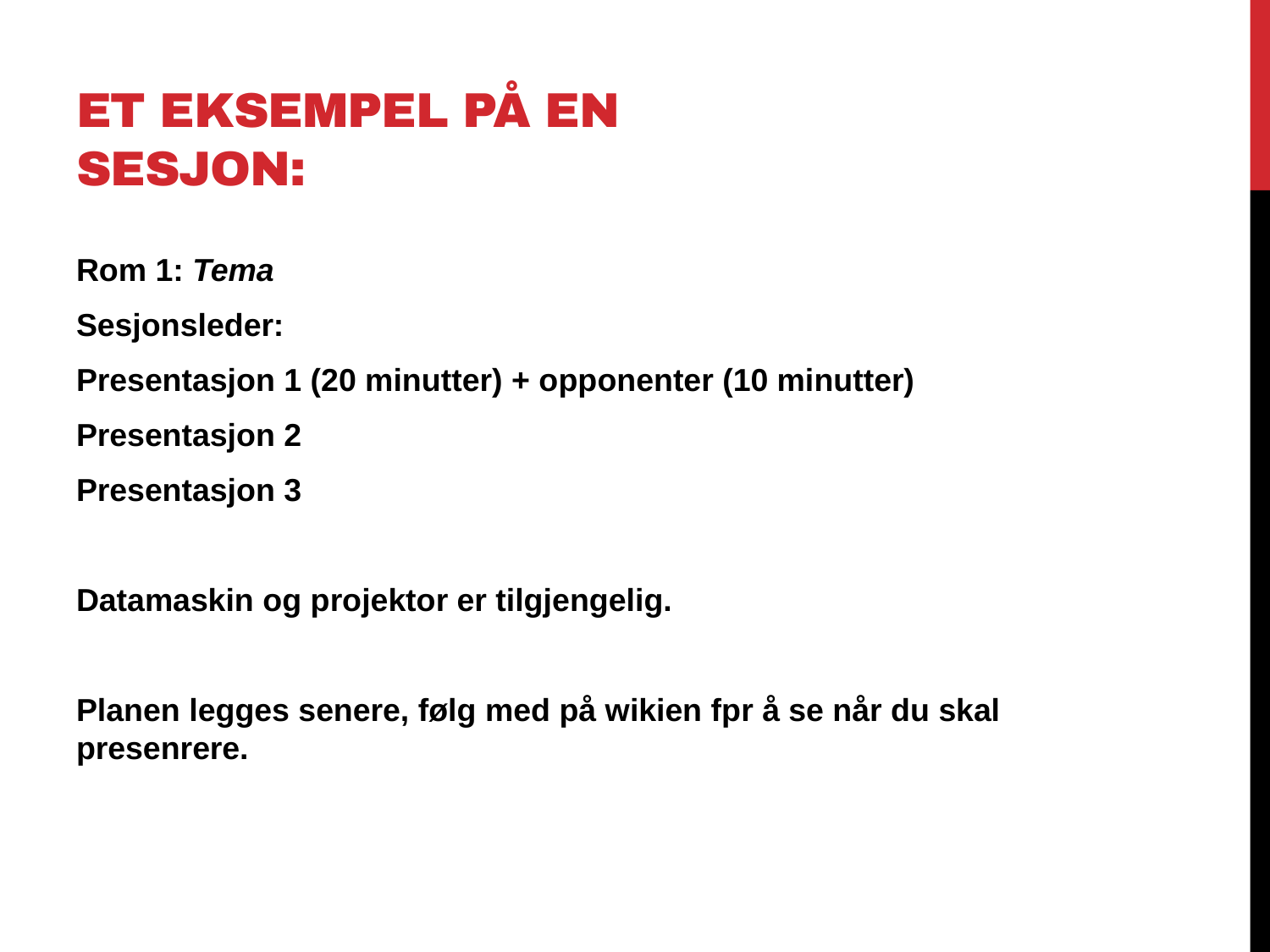

# Et eksempel på en sesjon:
Rom 1: Tema
Sesjonsleder:
Presentasjon 1 (20 minutter) + opponenter (10 minutter)
Presentasjon 2
Presentasjon 3

Datamaskin og projektor er tilgjengelig.

Planen legges senere, følg med på wikien fpr å se når du skal presenrere.